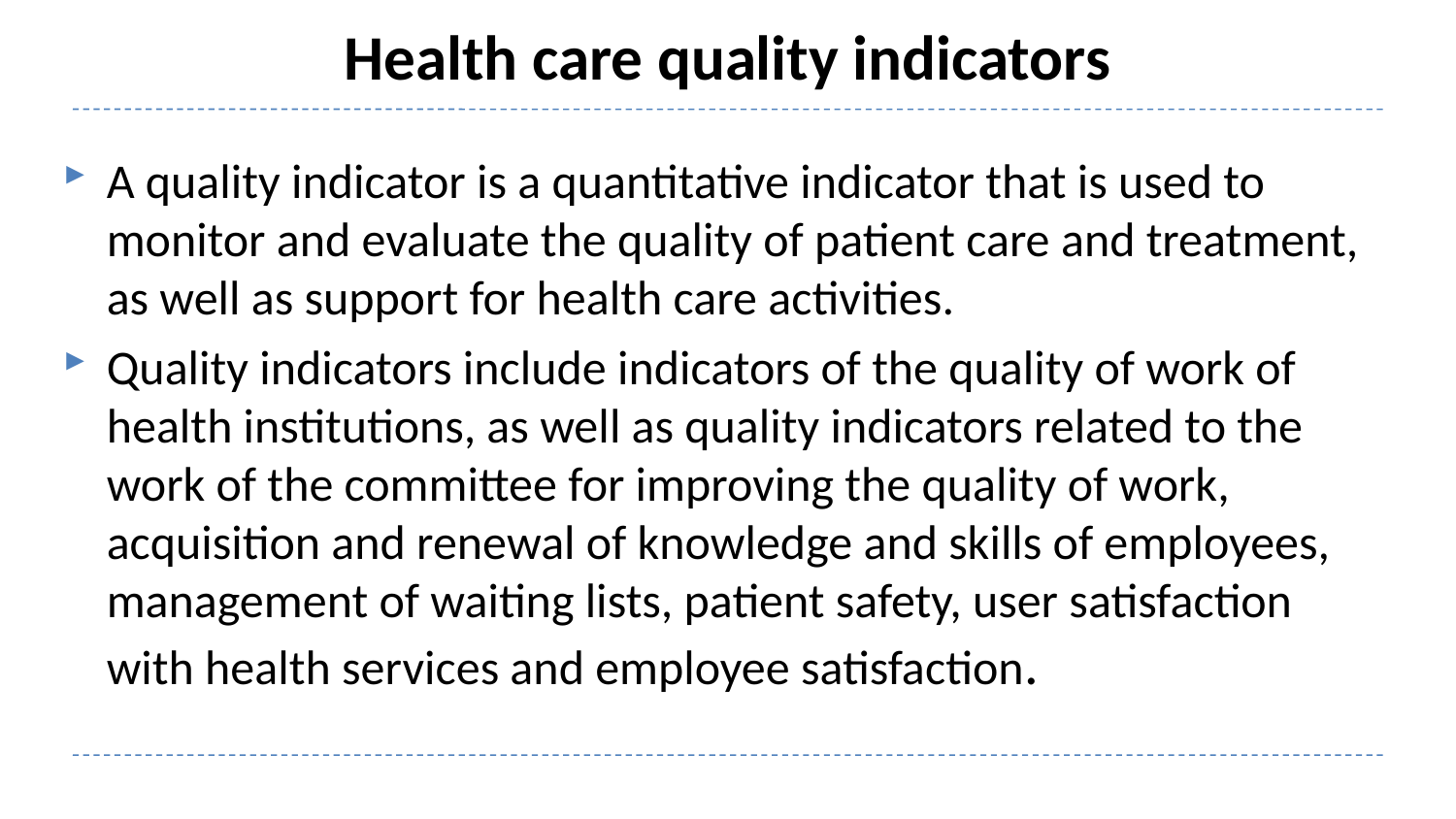

# Health care quality indicators
A quality indicator is a quantitative indicator that is used to monitor and evaluate the quality of patient care and treatment, as well as support for health care activities.
Quality indicators include indicators of the quality of work of health institutions, as well as quality indicators related to the work of the committee for improving the quality of work, acquisition and renewal of knowledge and skills of employees, management of waiting lists, patient safety, user satisfaction with health services and employee satisfaction.